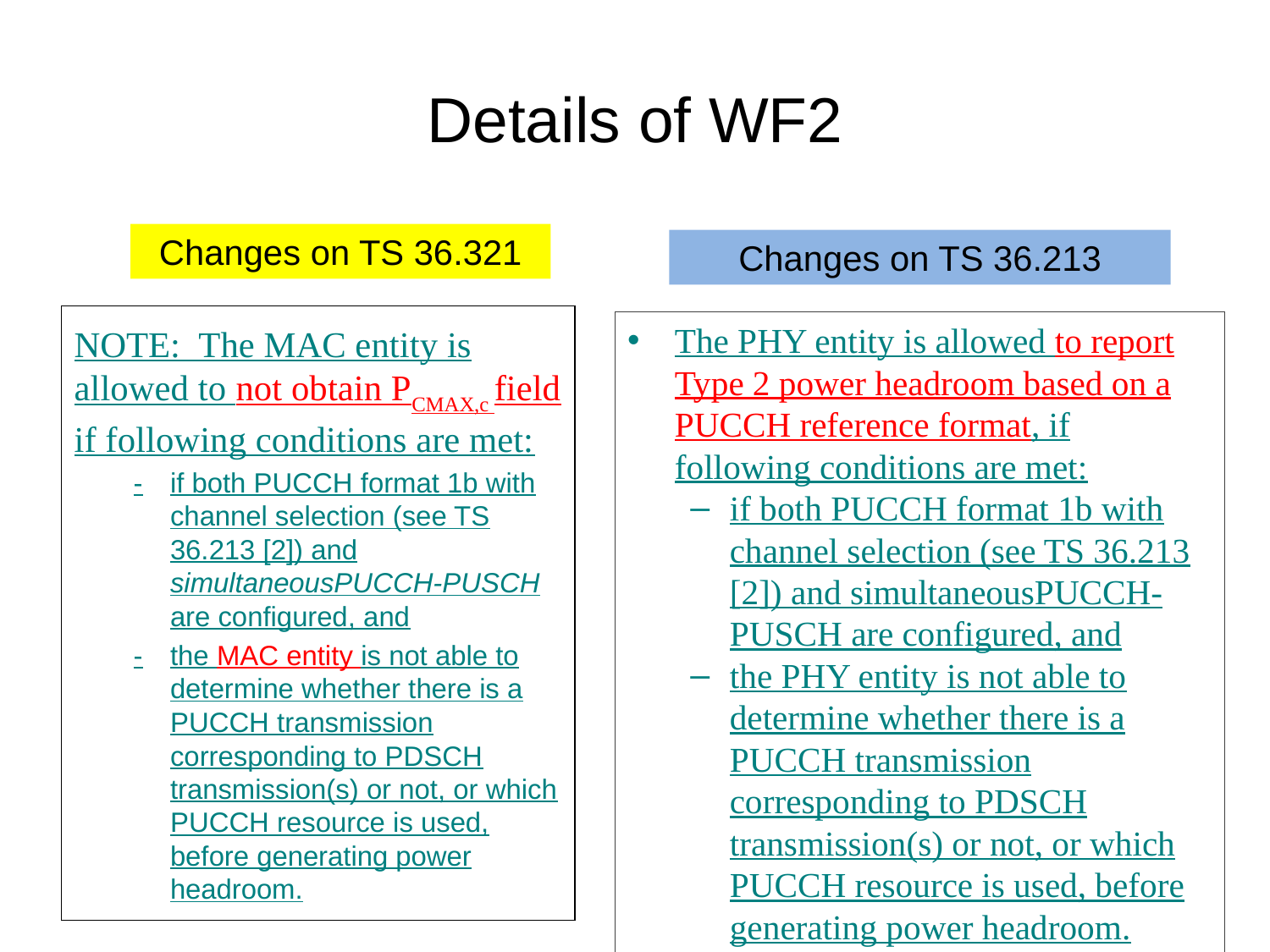

# Details of WF2
Changes on TS 36.321
Changes on TS 36.213
NOTE:  The MAC entity is allowed to not obtain PCMAX,c field if following conditions are met:
-	if both PUCCH format 1b with channel selection (see TS 36.213 [2]) and simultaneousPUCCH-PUSCH are configured, and
-	the MAC entity is not able to determine whether there is a PUCCH transmission corresponding to PDSCH transmission(s) or not, or which PUCCH resource is used, before generating power headroom.
The PHY entity is allowed to report Type 2 power headroom based on a PUCCH reference format, if following conditions are met:
if both PUCCH format 1b with channel selection (see TS 36.213 [2]) and simultaneousPUCCH-PUSCH are configured, and
the PHY entity is not able to determine whether there is a PUCCH transmission corresponding to PDSCH transmission(s) or not, or which PUCCH resource is used, before generating power headroom.